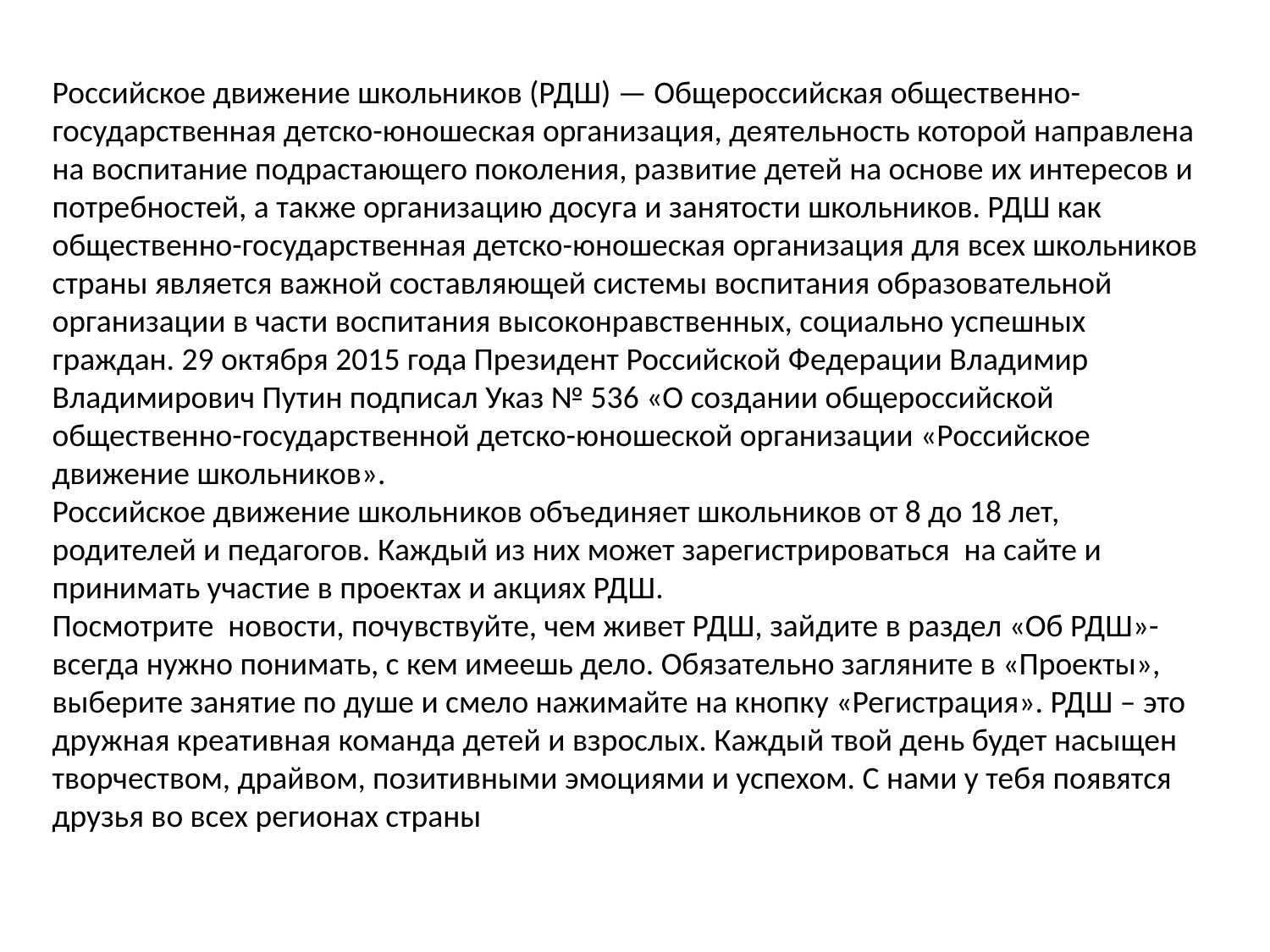

Российское движение школьников (РДШ) — Общероссийская общественно-государственная детско-юношеская организация, деятельность которой направлена на воспитание подрастающего поколения, развитие детей на основе их интересов и потребностей, а также организацию досуга и занятости школьников. РДШ как общественно-государственная детско-юношеская организация для всех школьников страны является важной составляющей системы воспитания образовательной организации в части воспитания высоконравственных, социально успешных граждан. 29 октября 2015 года Президент Российской Федерации Владимир Владимирович Путин подписал Указ № 536 «О создании общероссийской общественно-государственной детско-юношеской организации «Российское движение школьников».
Российское движение школьников объединяет школьников от 8 до 18 лет, родителей и педагогов. Каждый из них может зарегистрироваться  на сайте и принимать участие в проектах и акциях РДШ.
Посмотрите  новости, почувствуйте, чем живет РДШ, зайдите в раздел «Об РДШ»- всегда нужно понимать, с кем имеешь дело. Обязательно загляните в «Проекты», выберите занятие по душе и смело нажимайте на кнопку «Регистрация». РДШ – это дружная креативная команда детей и взрослых. Каждый твой день будет насыщен творчеством, драйвом, позитивными эмоциями и успехом. С нами у тебя появятся друзья во всех регионах страны